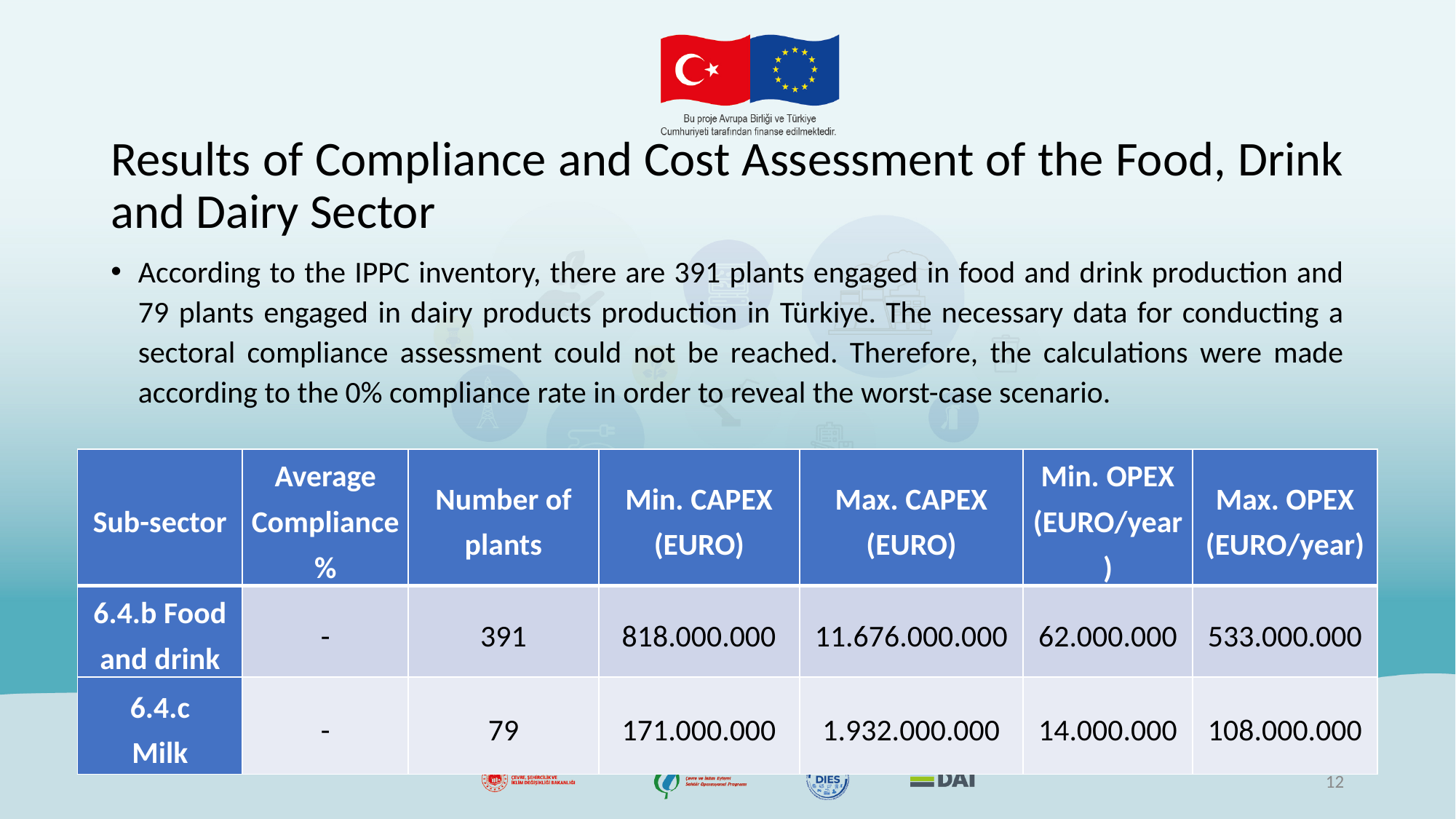

Results of Compliance and Cost Assessment of the Food, Drink and Dairy Sector
According to the IPPC inventory, there are 391 plants engaged in food and drink production and 79 plants engaged in dairy products production in Türkiye. The necessary data for conducting a sectoral compliance assessment could not be reached. Therefore, the calculations were made according to the 0% compliance rate in order to reveal the worst-case scenario.

| Sub-sector | Average Compliance % | Number of plants | Min. CAPEX (EURO) | Max. CAPEX (EURO) | Min. OPEX (EURO/year) | Max. OPEX (EURO/year) |
| --- | --- | --- | --- | --- | --- | --- |
| 6.4.b Food and drink | - | 391 | 818.000.000 | 11.676.000.000 | 62.000.000 | 533.000.000 |
| 6.4.c Milk | - | 79 | 171.000.000 | 1.932.000.000 | 14.000.000 | 108.000.000 |
12